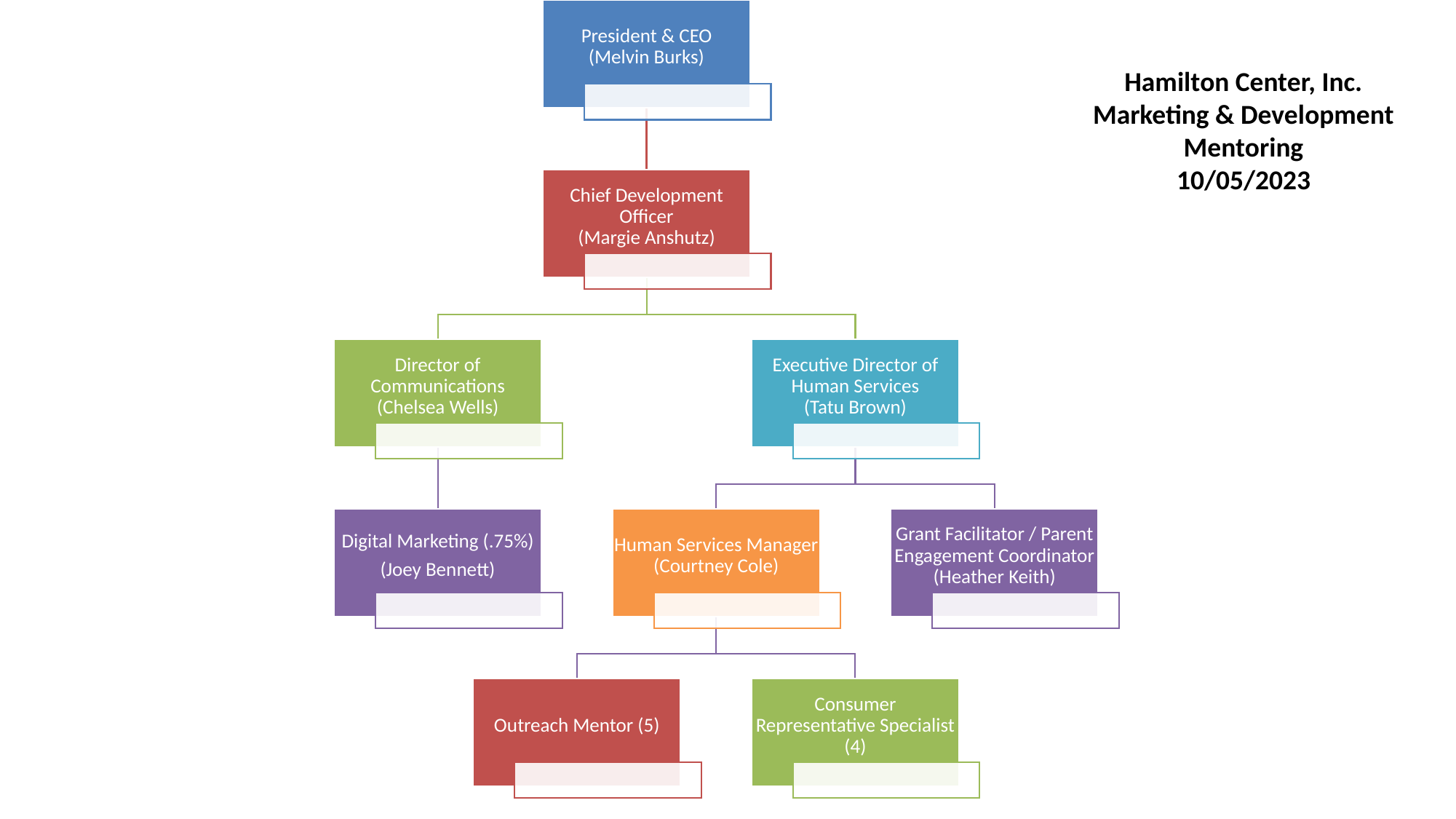

President & CEO
(Melvin Burks)

Chief Development Officer
(Margie Anshutz)

Director of Communications
(Chelsea Wells)

Digital Marketing (.75%)
(Joey Bennett)

Executive Director of Human Services
(Tatu Brown)

Human Services Manager
(Courtney Cole)

Outreach Mentor (5)

Consumer Representative Specialist (4)

Grant Facilitator / Parent Engagement Coordinator
(Heather Keith)

Hamilton Center, Inc.
Marketing & Development
Mentoring
10/05/2023